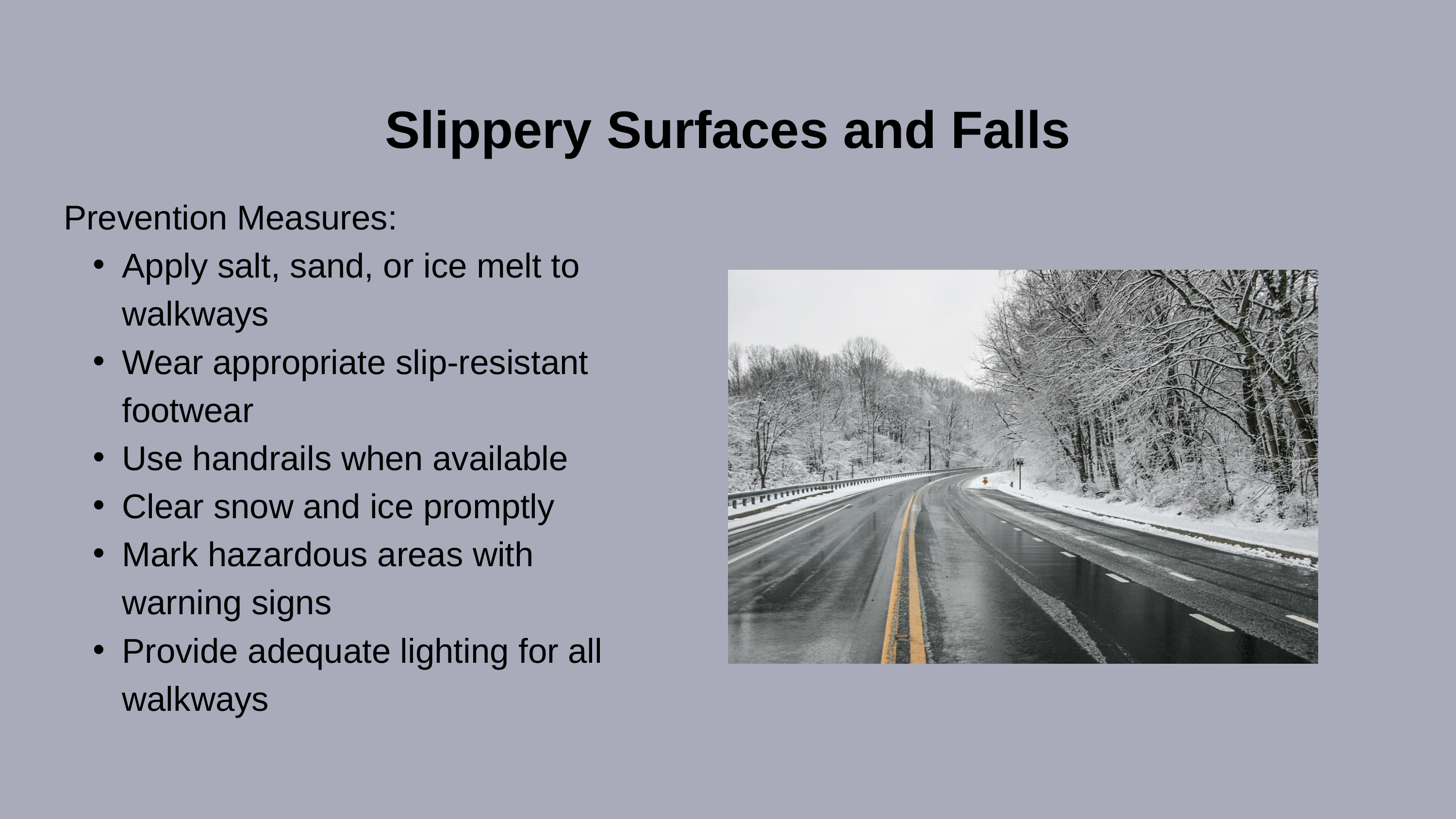

Slippery Surfaces and Falls
Prevention Measures:
Apply salt, sand, or ice melt to walkways
Wear appropriate slip-resistant footwear
Use handrails when available
Clear snow and ice promptly
Mark hazardous areas with warning signs
Provide adequate lighting for all walkways